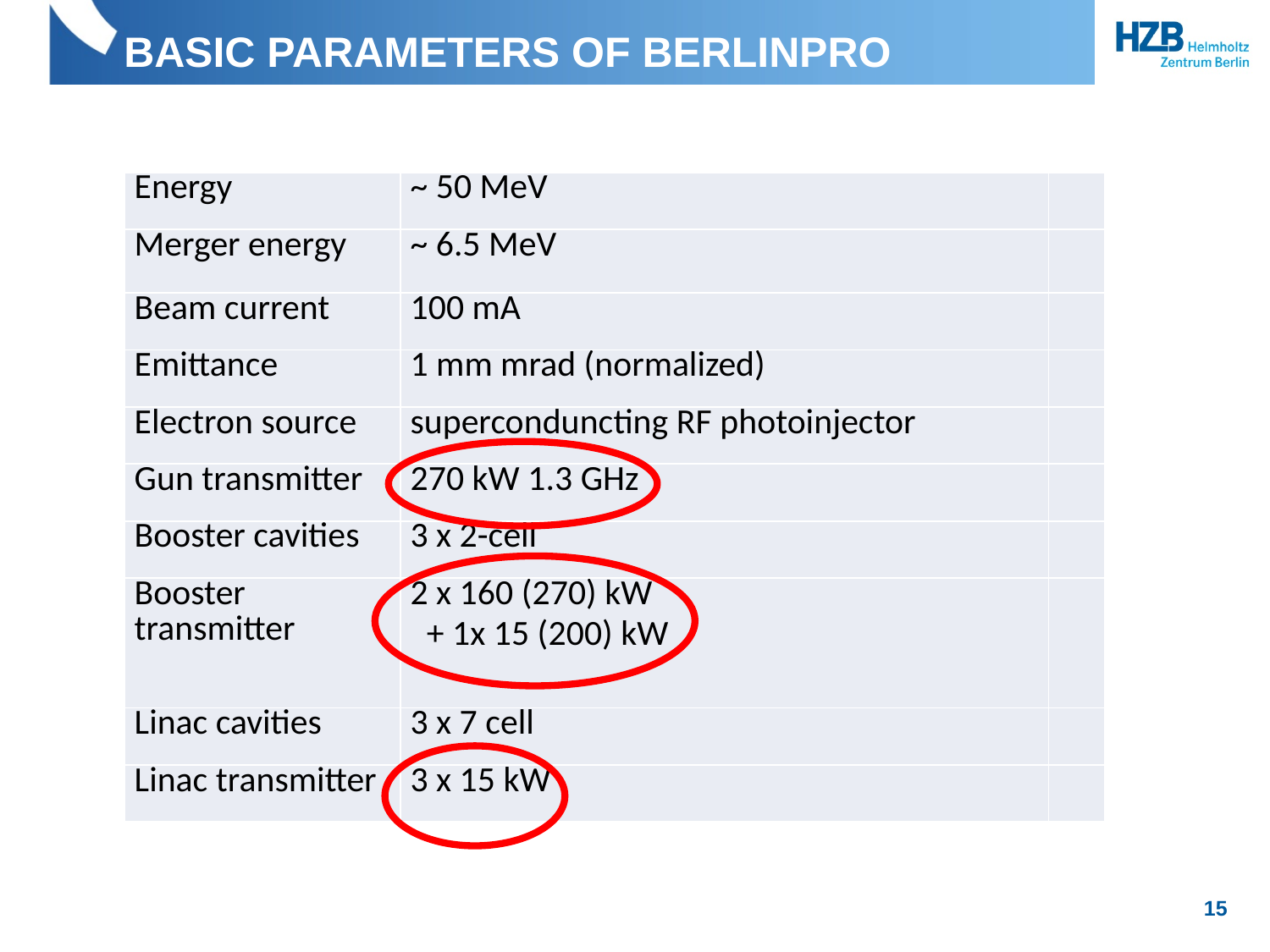

# Basic Parameters of BErlinPro
| Energy | ~ 50 MeV |  |
| --- | --- | --- |
| Merger energy | ~ 6.5 MeV |  |
| Beam current | 100 mA |  |
| Emittance | 1 mm mrad (normalized) |  |
| Electron source | superconduncting RF photoinjector |  |
| Gun transmitter | 270 kW 1.3 GHz |  |
| Booster cavities | 3 x 2-cell |  |
| Booster transmitter | 2 x 160 (270) kW + 1x 15 (200) kW |  |
| Linac cavities | 3 x 7 cell |  |
| Linac transmitter | 3 x 15 kW |  |

15